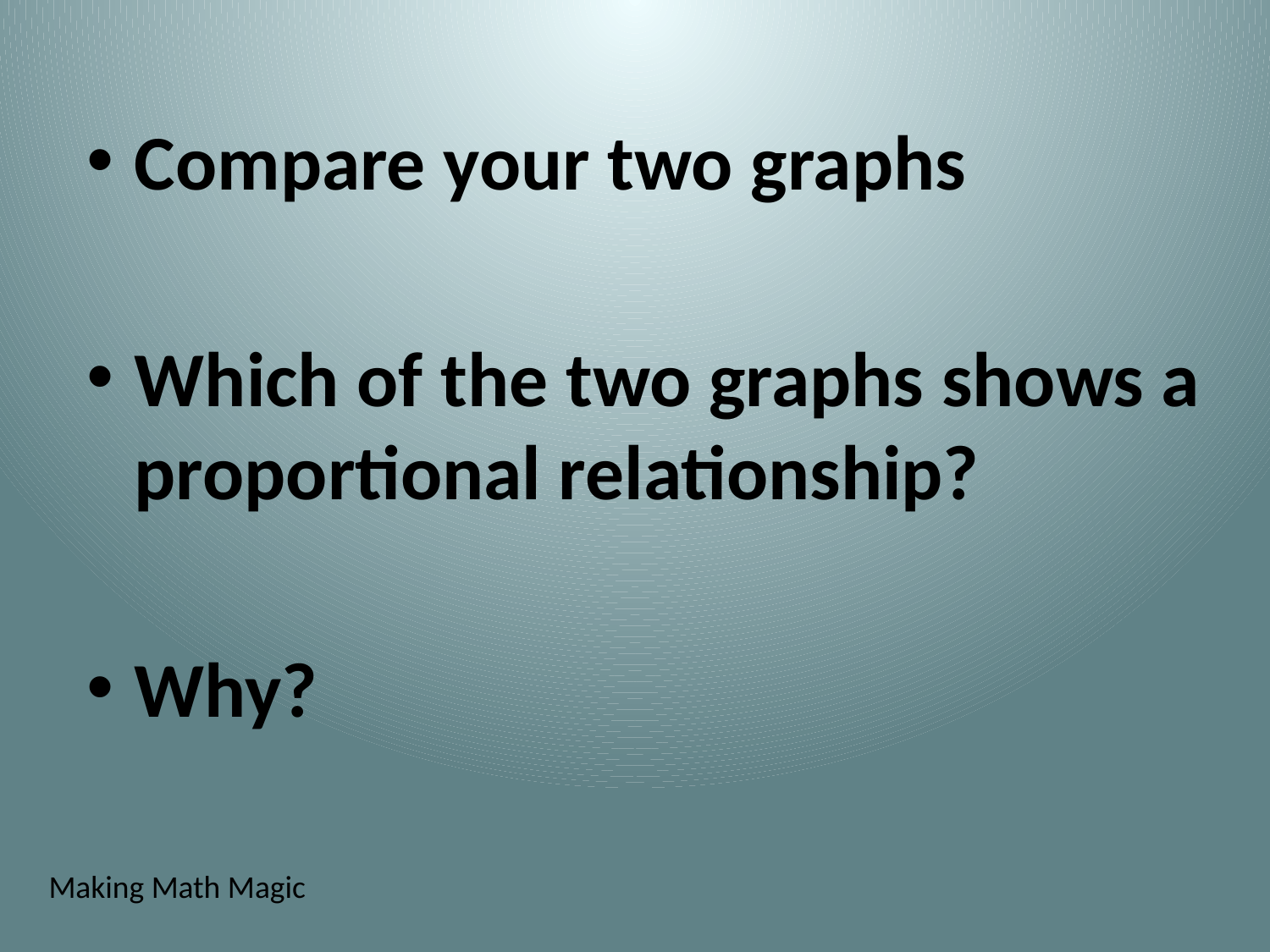

Compare your two graphs

Which of the two graphs shows a proportional relationship?

Why?
Making Math Magic